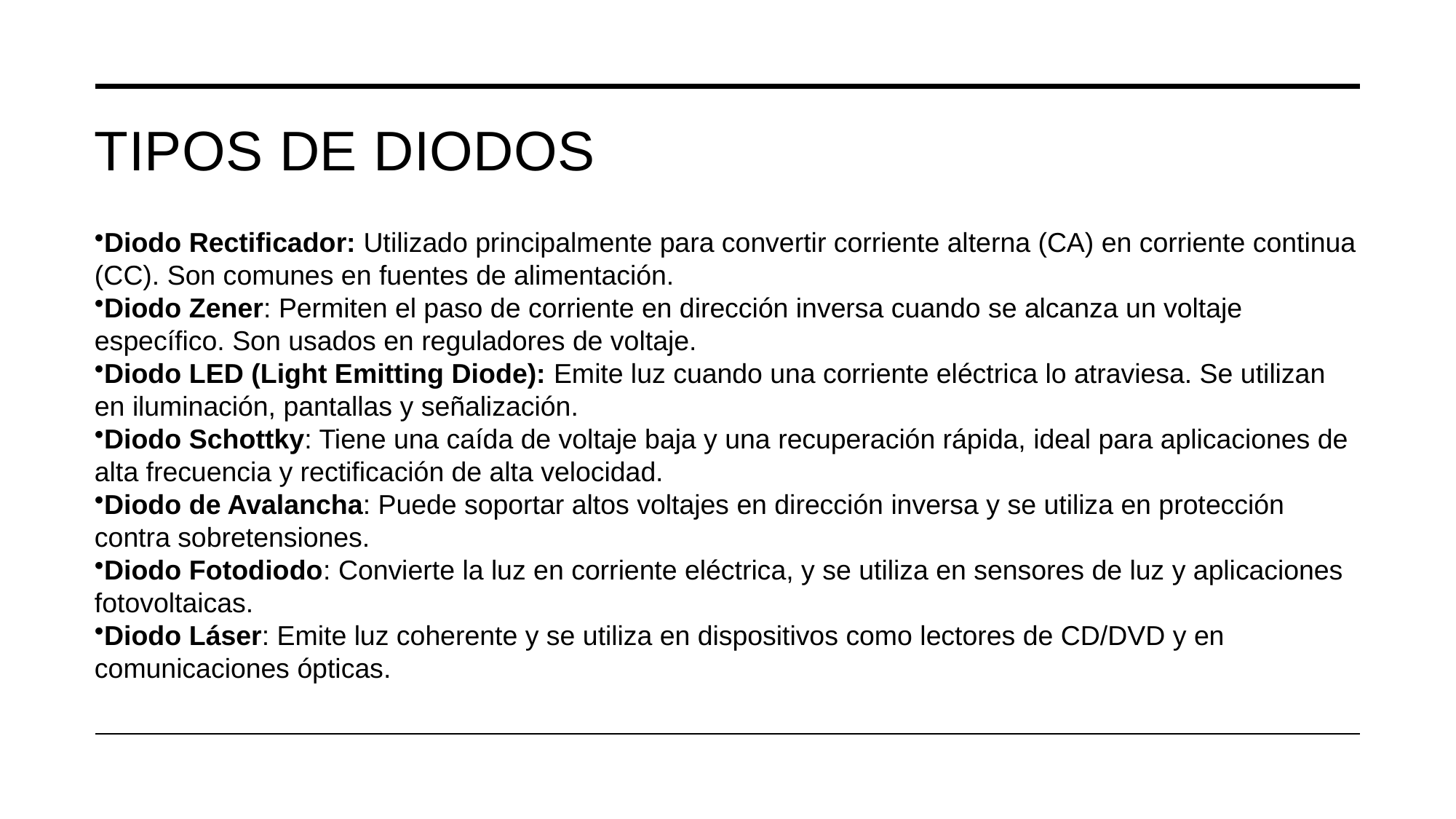

# TIPOS DE DIODOS
Diodo Rectificador: Utilizado principalmente para convertir corriente alterna (CA) en corriente continua (CC). Son comunes en fuentes de alimentación.
Diodo Zener: Permiten el paso de corriente en dirección inversa cuando se alcanza un voltaje específico. Son usados en reguladores de voltaje.
Diodo LED (Light Emitting Diode): Emite luz cuando una corriente eléctrica lo atraviesa. Se utilizan en iluminación, pantallas y señalización.
Diodo Schottky: Tiene una caída de voltaje baja y una recuperación rápida, ideal para aplicaciones de alta frecuencia y rectificación de alta velocidad.
Diodo de Avalancha: Puede soportar altos voltajes en dirección inversa y se utiliza en protección contra sobretensiones.
Diodo Fotodiodo: Convierte la luz en corriente eléctrica, y se utiliza en sensores de luz y aplicaciones fotovoltaicas.
Diodo Láser: Emite luz coherente y se utiliza en dispositivos como lectores de CD/DVD y en comunicaciones ópticas.